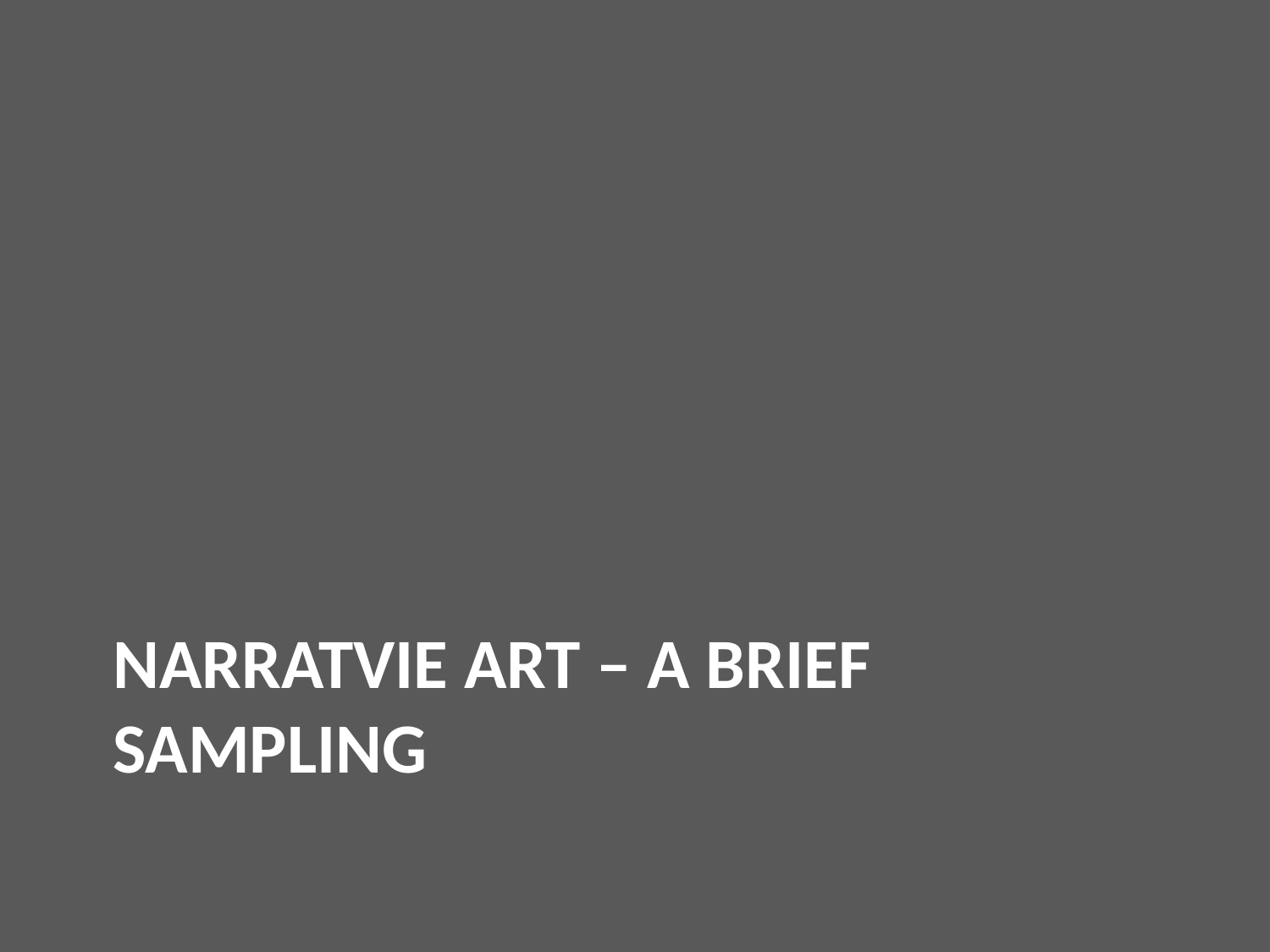

# Narratvie art – a brief sampling